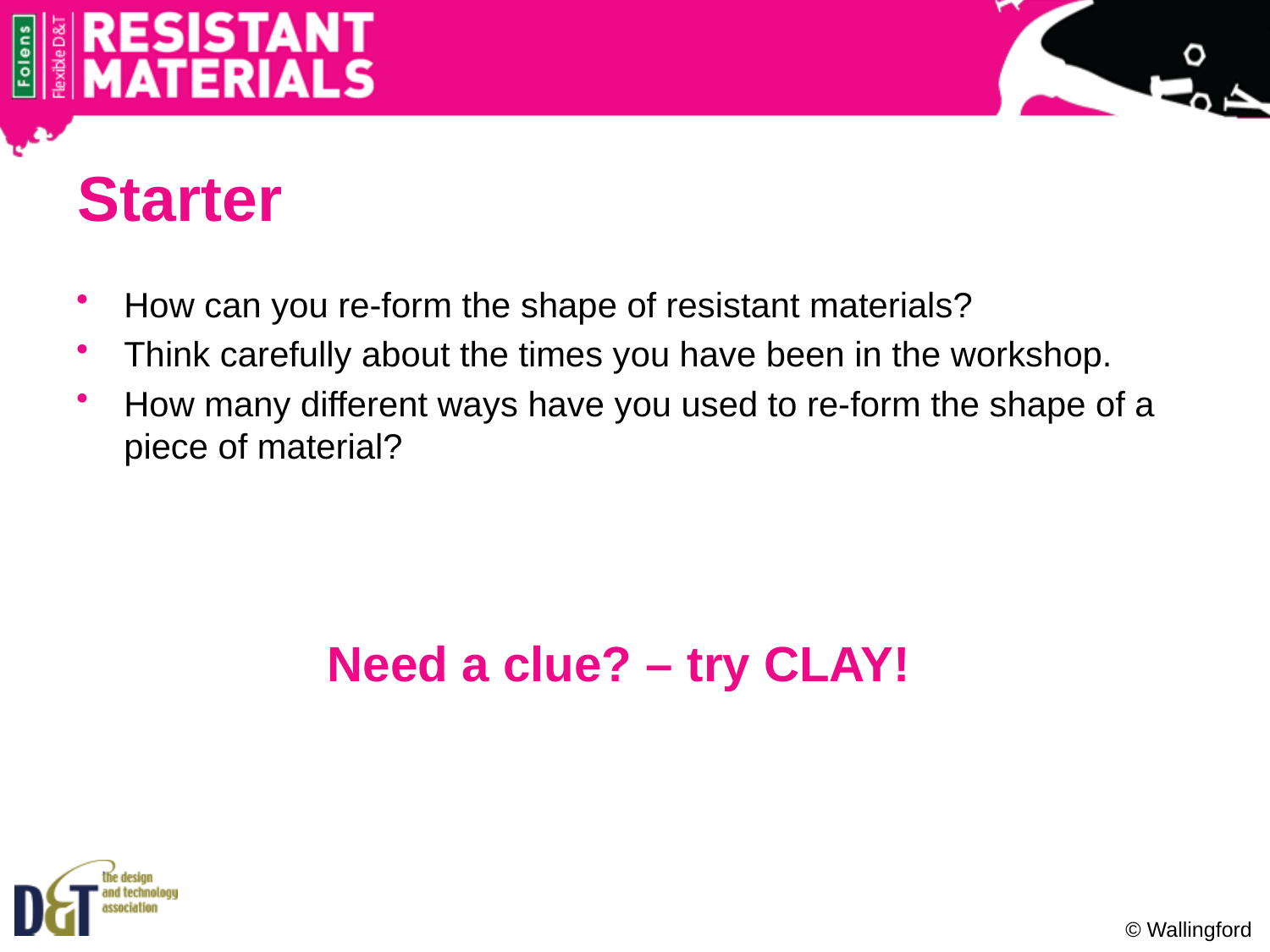

# Starter
How can you re-form the shape of resistant materials?
Think carefully about the times you have been in the workshop.
How many different ways have you used to re-form the shape of a piece of material?

Need a clue? – try CLAY!
© Wallingford